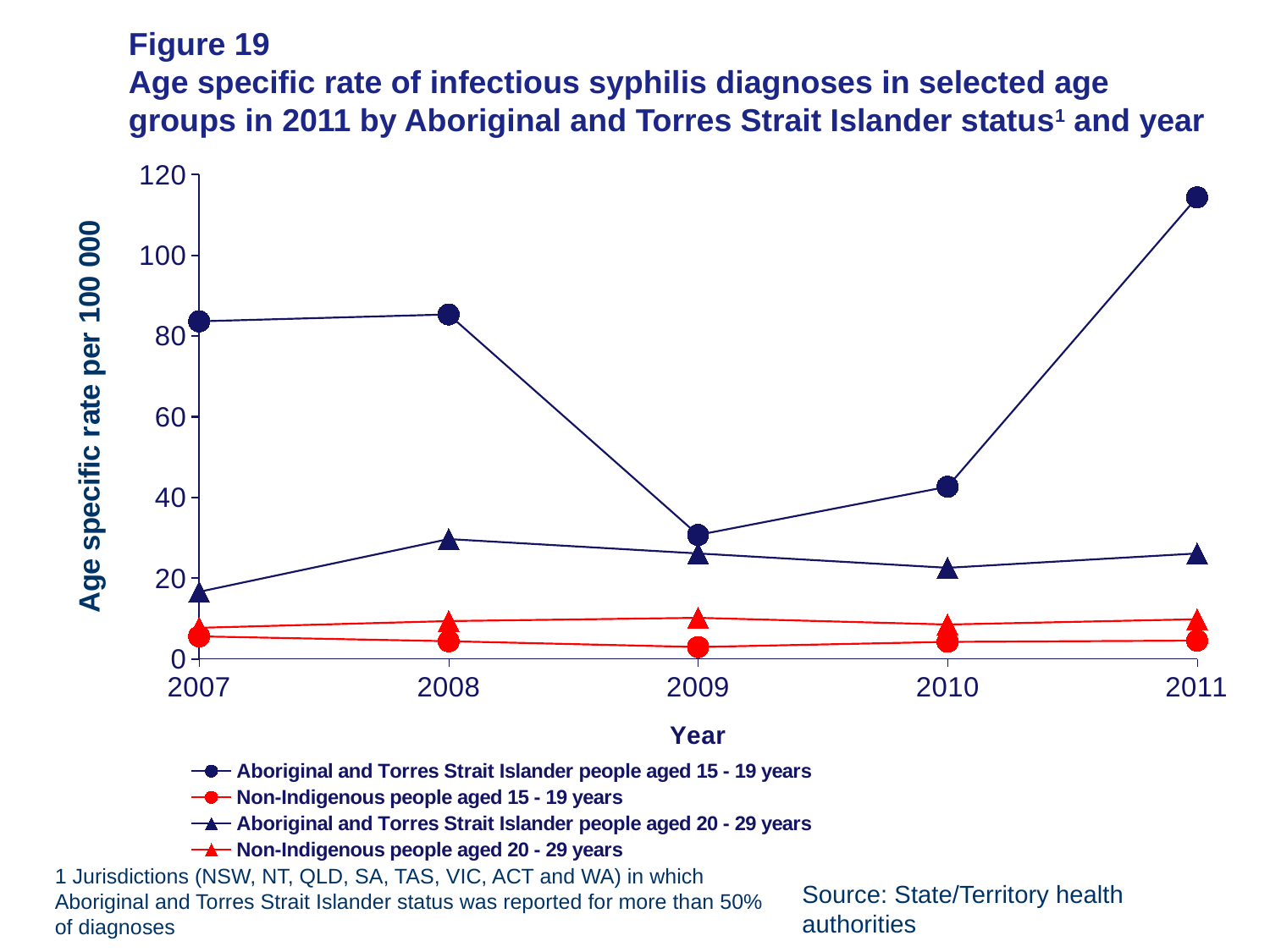

# Figure 19 Age specific rate of infectious syphilis diagnoses in selected age groups in 2011 by Aboriginal and Torres Strait Islander status1 and year

### Chart

| Category | Aboriginal and Torres Strait Islander people aged 15 - 19 years | Non-Indigenous people aged 15 - 19 years | Aboriginal and Torres Strait Islander people aged 20 - 29 years | Non-Indigenous people aged 20 - 29 years |
|---|---|---|---|---|
| 2007 | 83.63772915030894 | 5.593137069649673 | 16.62846079840367 | 7.709361321851336 |
| 2008 | 85.3446215819479 | 4.383810135671365 | 29.69367999714941 | 9.371471331608277 |
| 2009 | 30.72406376950125 | 2.947734401572125 | 26.130438397491478 | 10.184844315106352 |
| 2010 | 42.67231079097395 | 4.232644268924077 | 22.56719679783355 | 8.522734305349413 |
| 2011 | 114.36179291981018 | 4.534976002418654 | 26.130438397491478 | 9.831203887498493 |
1 Jurisdictions (NSW, NT, QLD, SA, TAS, VIC, ACT and WA) in which Aboriginal and Torres Strait Islander status was reported for more than 50% of diagnoses
Source: State/Territory health authorities